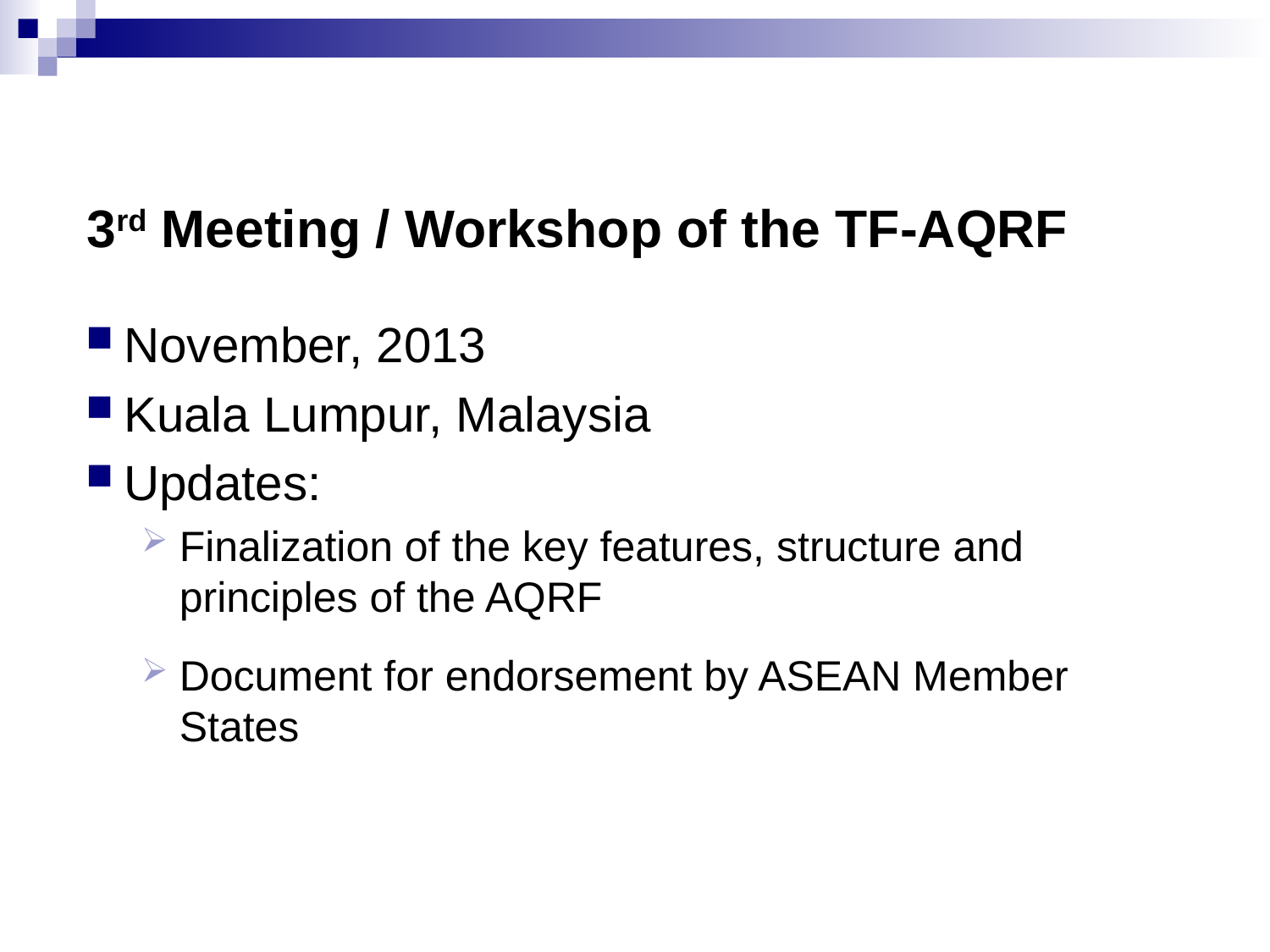

3rd Meeting / Workshop of the TF-AQRF
November, 2013
Kuala Lumpur, Malaysia
Updates:
Finalization of the key features, structure and principles of the AQRF

Document for endorsement by ASEAN Member States